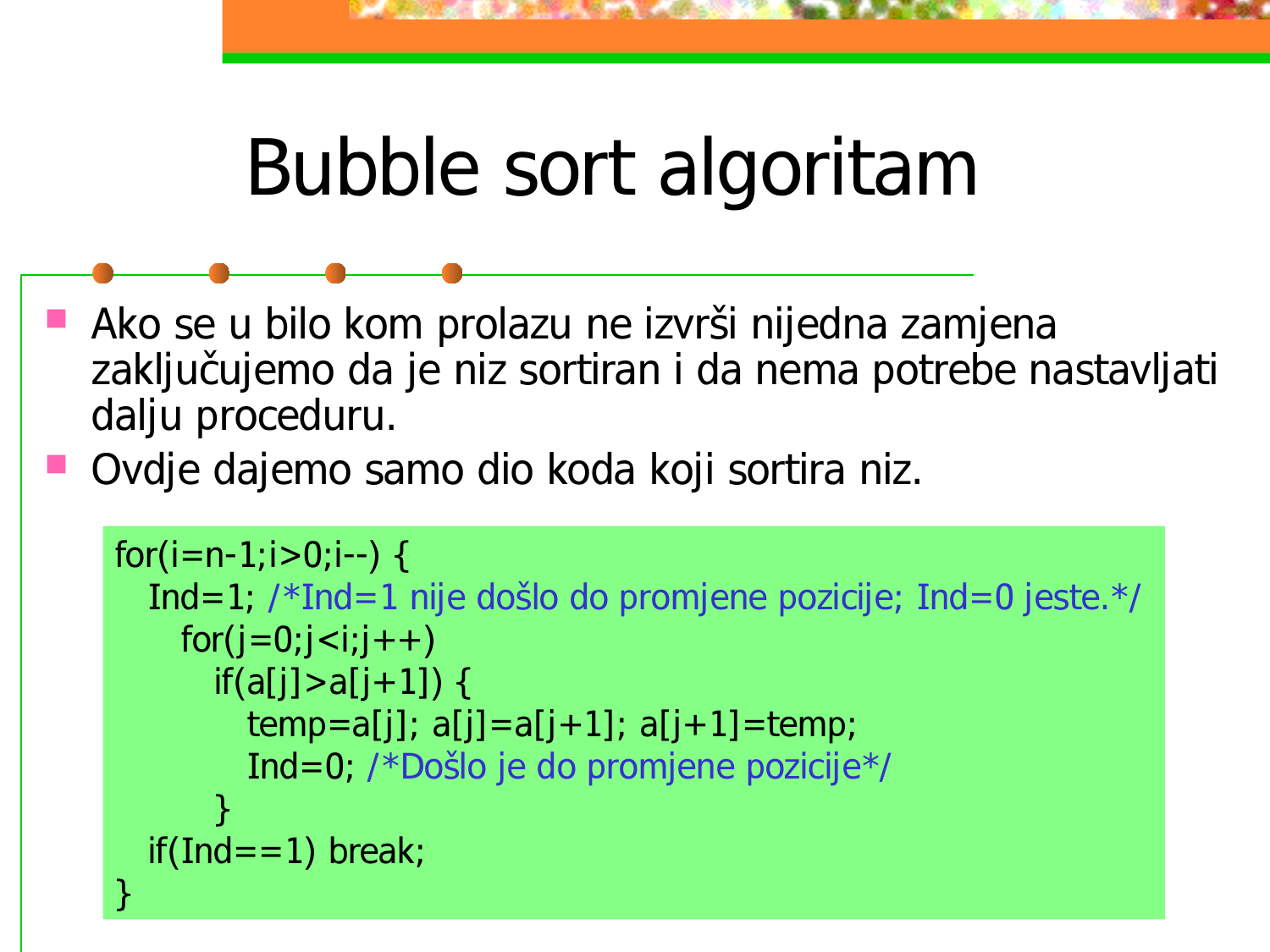

# Bubble sort algoritam
Ako se u bilo kom prolazu ne izvrši nijedna zamjena zaključujemo da je niz sortiran i da nema potrebe nastavljati dalju proceduru.
Ovdje dajemo samo dio koda koji sortira niz.
for(i=n-1;i>0;i--) {
   Ind=1; /*Ind=1 nije došlo do promjene pozicije; Ind=0 jeste.*/
      for(j=0;j<i;j++)
         if(a[j]>a[j+1]) {
            temp=a[j]; a[j]=a[j+1]; a[j+1]=temp;
            Ind=0; /*Došlo je do promjene pozicije*/
         }
   if(Ind==1) break;
}